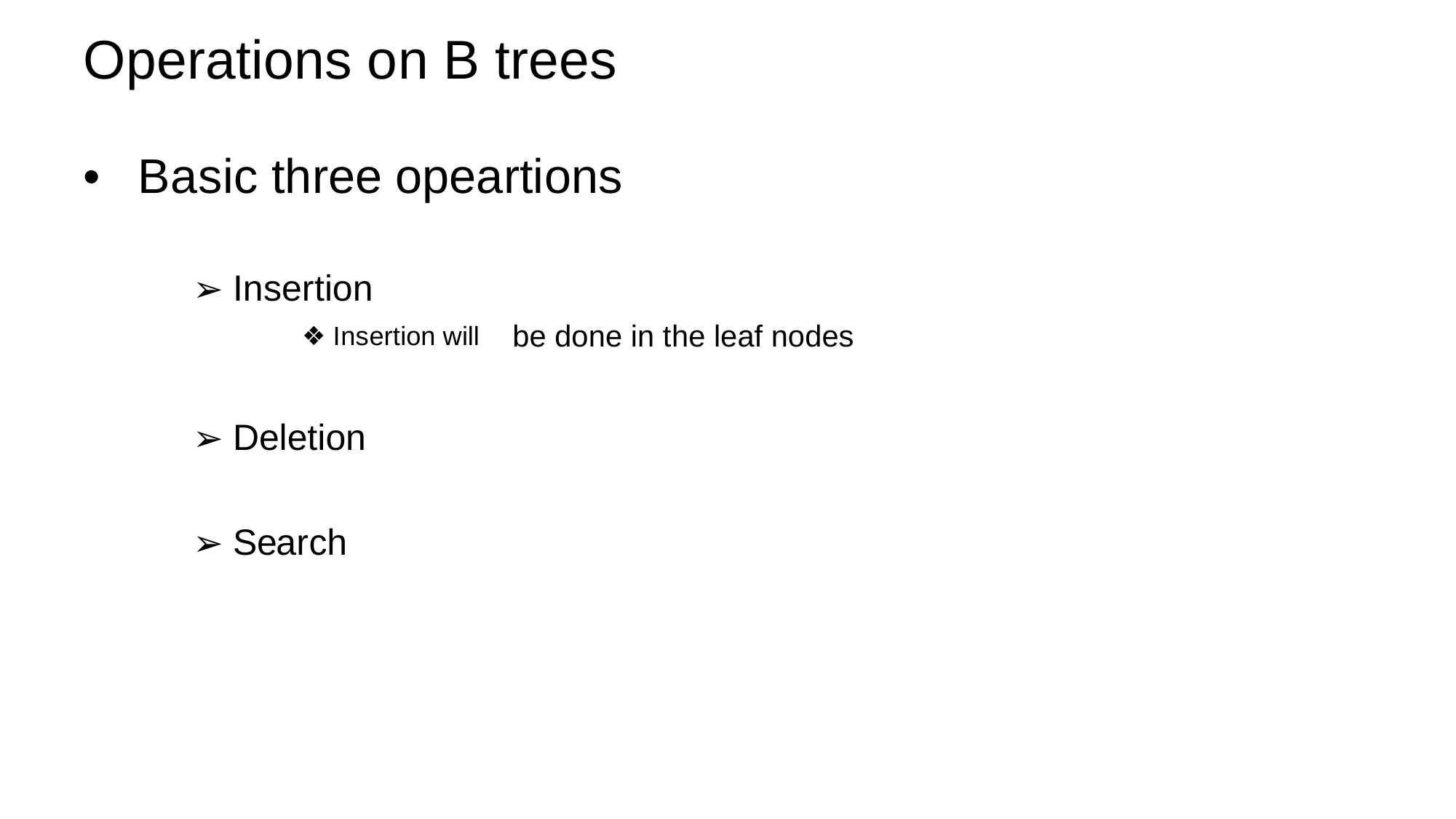

Operations on B trees
•
Basic three opeartions
Insertion
❖ Insertion will
➢
be done
in the leaf nodes
Deletion
➢
Search
➢